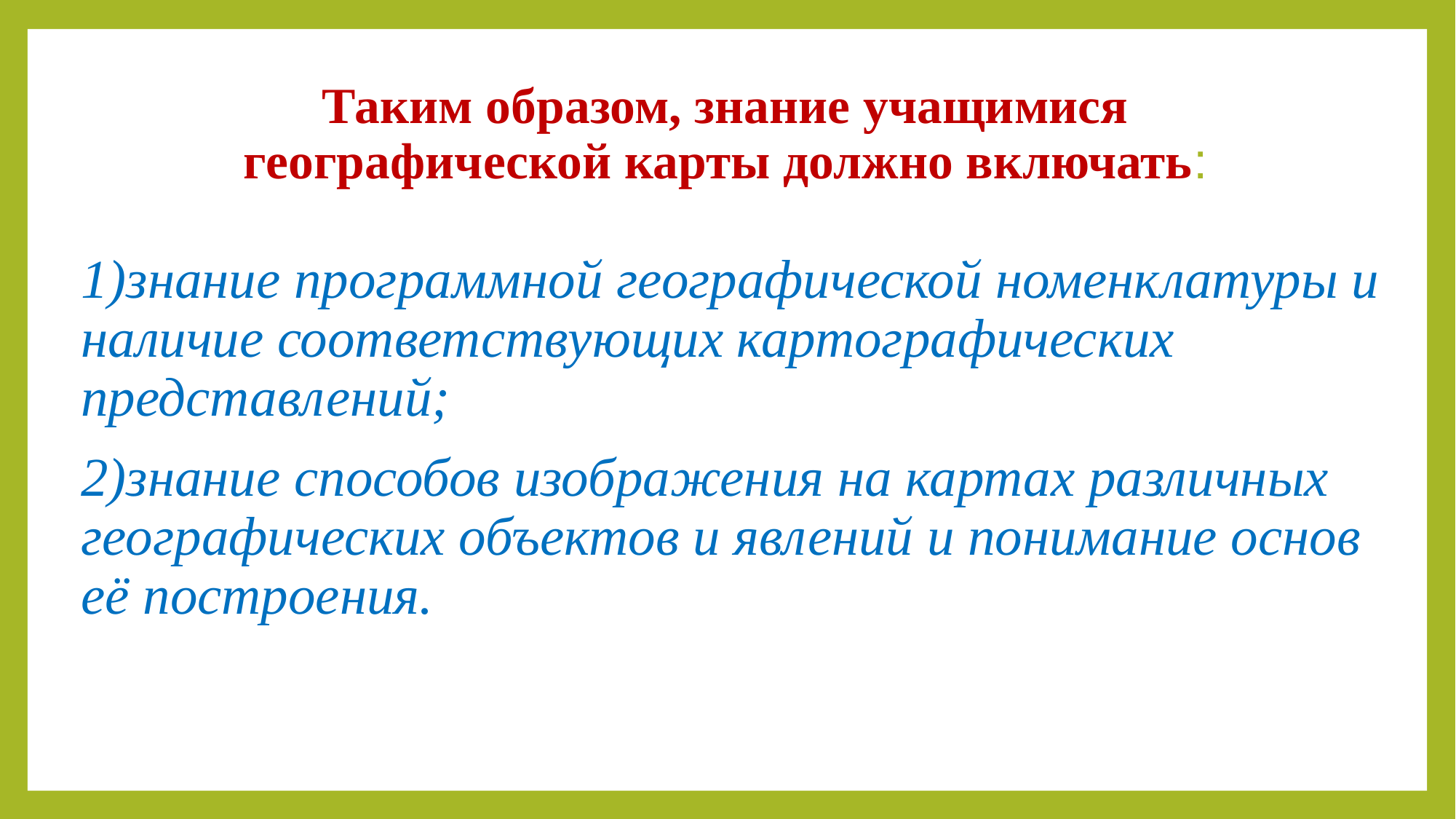

# Таким образом, знание учащимися географической карты должно включать:
1)знание программной географической номенклатуры и наличие соответствующих картографических представлений;
2)знание способов изображения на картах различных географических объектов и явлений и понимание основ её построения.